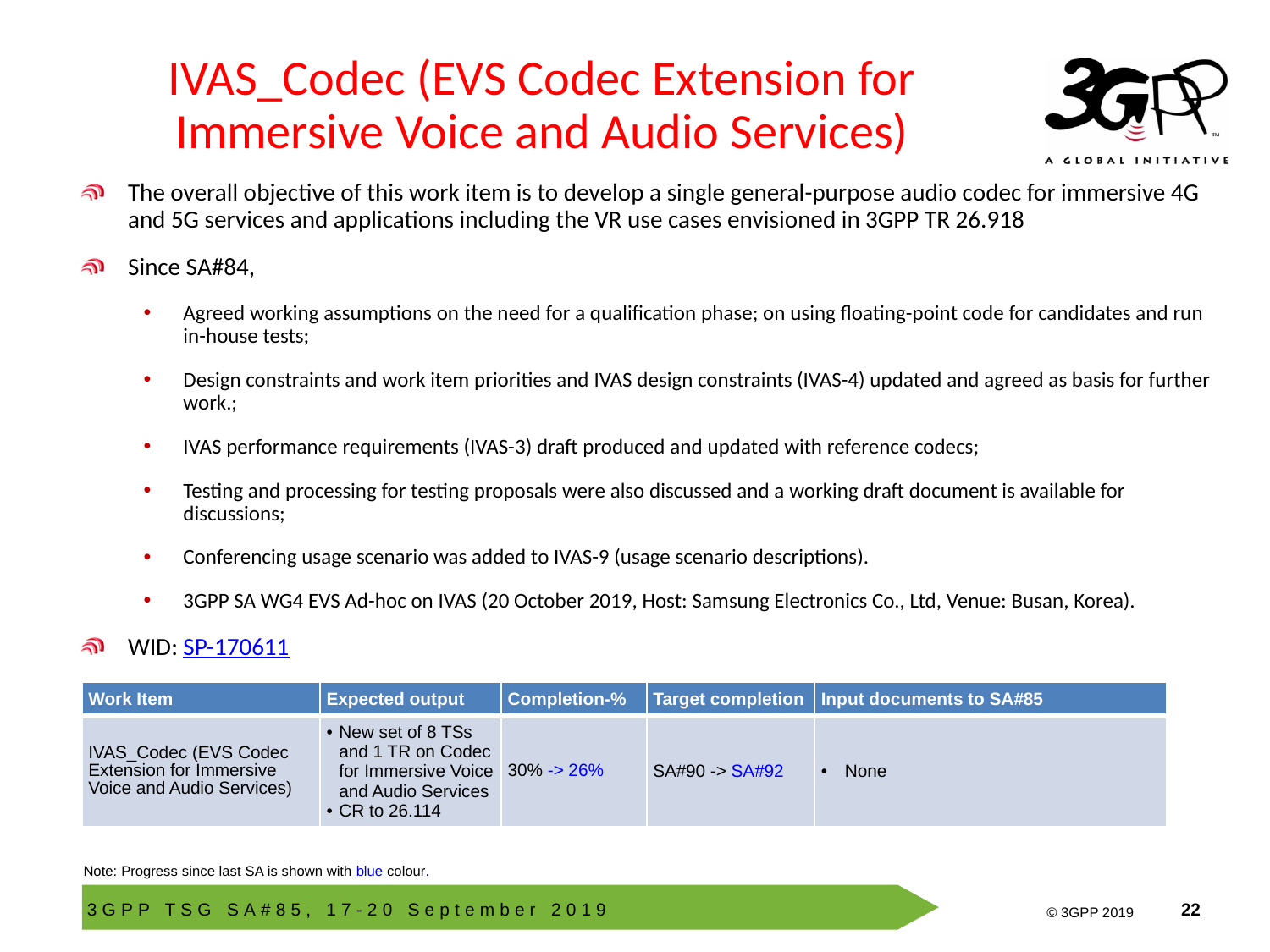

# IVAS_Codec (EVS Codec Extension for Immersive Voice and Audio Services)
The overall objective of this work item is to develop a single general-purpose audio codec for immersive 4G and 5G services and applications including the VR use cases envisioned in 3GPP TR 26.918
Since SA#84,
Agreed working assumptions on the need for a qualification phase; on using floating-point code for candidates and run in-house tests;
Design constraints and work item priorities and IVAS design constraints (IVAS-4) updated and agreed as basis for further work.;
IVAS performance requirements (IVAS-3) draft produced and updated with reference codecs;
Testing and processing for testing proposals were also discussed and a working draft document is available for discussions;
Conferencing usage scenario was added to IVAS-9 (usage scenario descriptions).
3GPP SA WG4 EVS Ad-hoc on IVAS (20 October 2019, Host: Samsung Electronics Co., Ltd, Venue: Busan, Korea).
WID: SP-170611
| Work Item | Expected output | Completion-% | Target completion | Input documents to SA#85 |
| --- | --- | --- | --- | --- |
| IVAS\_Codec (EVS Codec Extension for Immersive Voice and Audio Services) | New set of 8 TSs and 1 TR on Codec for Immersive Voice and Audio Services CR to 26.114 | 30% -> 26% | SA#90 -> SA#92 | None |
Note: Progress since last SA is shown with blue colour.